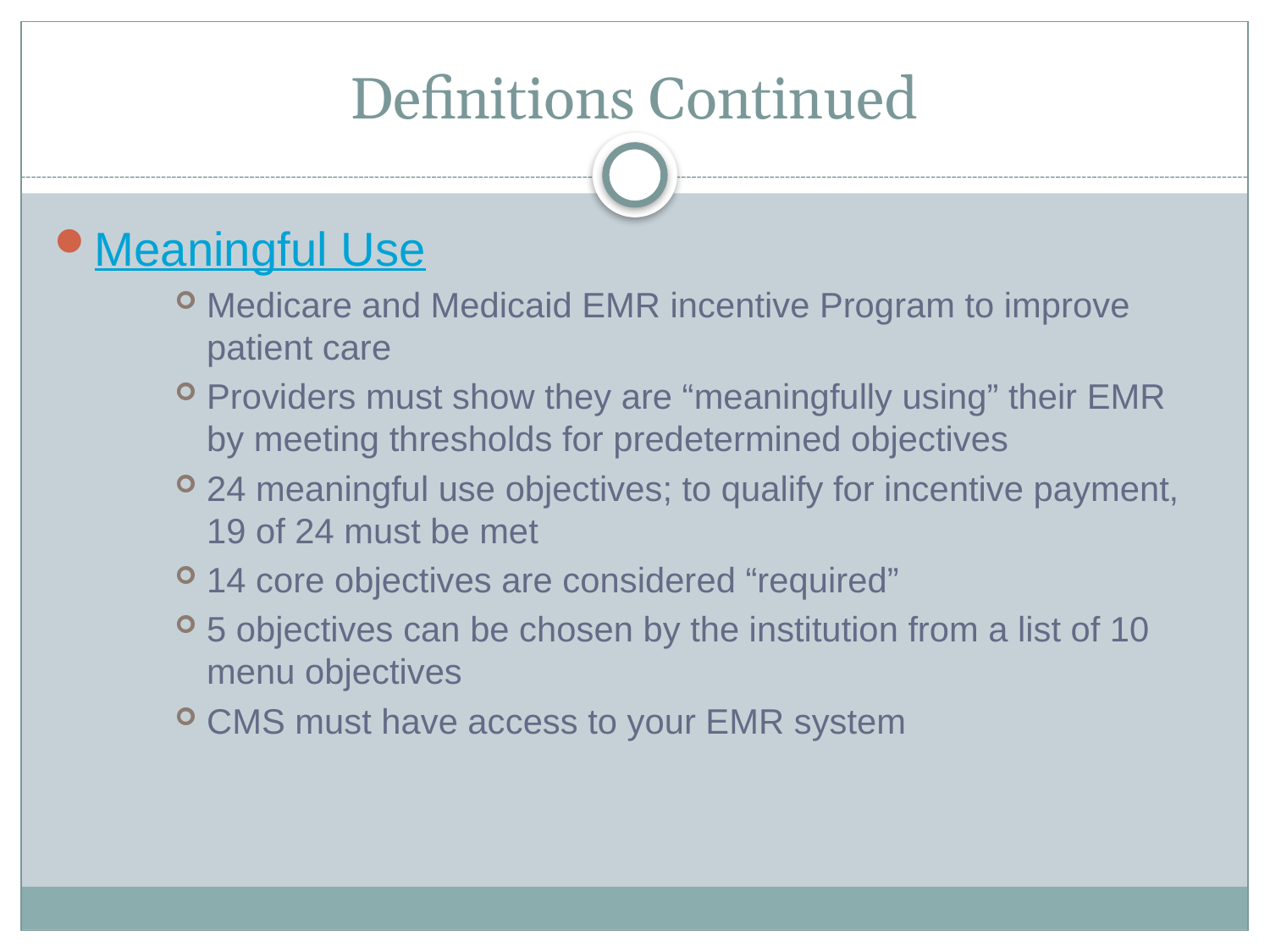

# Definitions Continued
Meaningful Use
Medicare and Medicaid EMR incentive Program to improve patient care
Providers must show they are “meaningfully using” their EMR by meeting thresholds for predetermined objectives
24 meaningful use objectives; to qualify for incentive payment, 19 of 24 must be met
14 core objectives are considered “required”
5 objectives can be chosen by the institution from a list of 10 menu objectives
CMS must have access to your EMR system